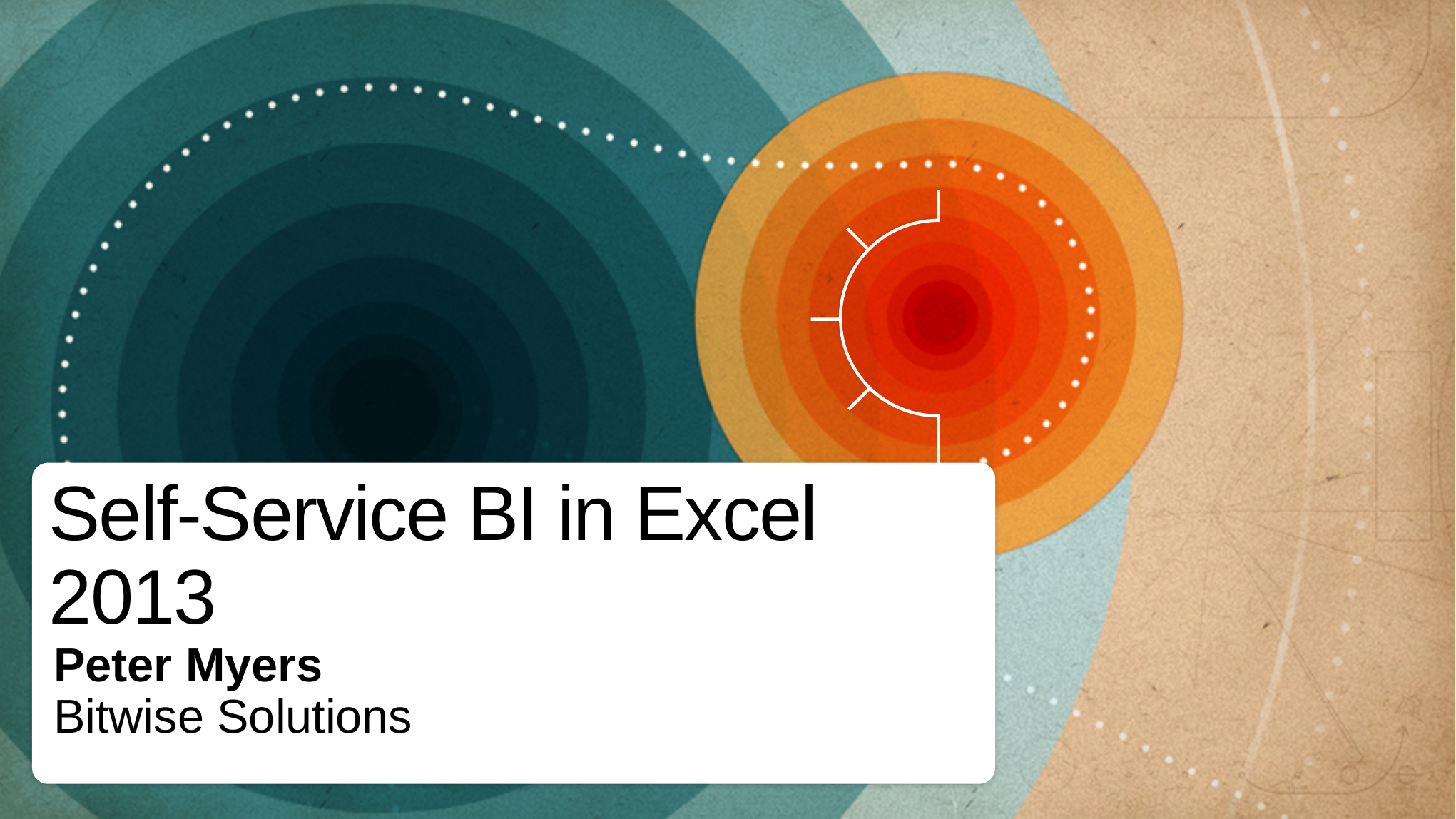

# Self-Service BI in Excel 2013
Peter Myers
Bitwise Solutions